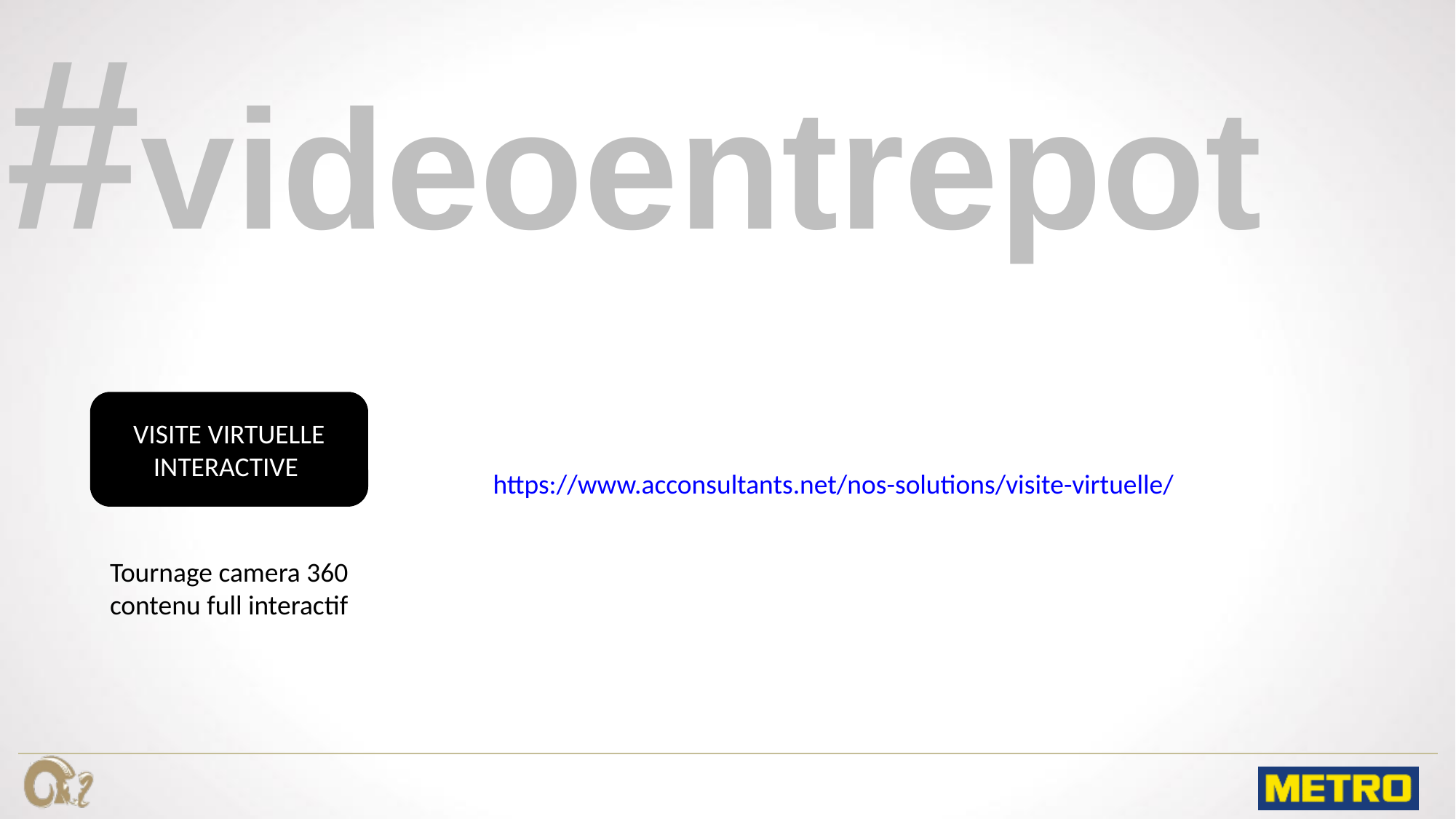

#videoentrepot
VISITE VIRTUELLE
INTERACTIVE
https://www.acconsultants.net/nos-solutions/visite-virtuelle/
Tournage camera 360
contenu full interactif